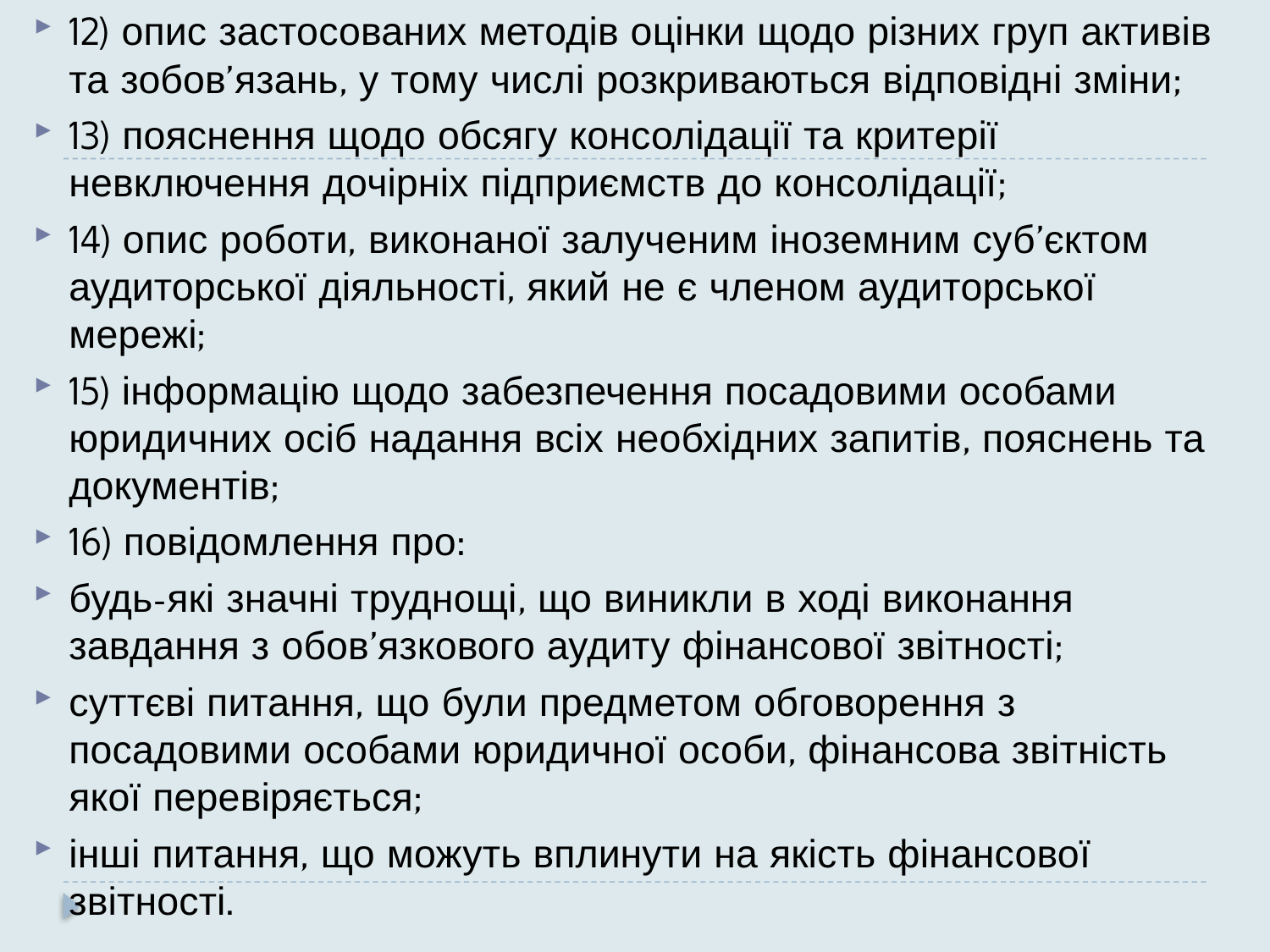

12) опис застосованих методів оцінки щодо різних груп активів та зобов’язань, у тому числі розкриваються відповідні зміни;
13) пояснення щодо обсягу консолідації та критерії невключення дочірніх підприємств до консолідації;
14) опис роботи, виконаної залученим іноземним суб’єктом аудиторської діяльності, який не є членом аудиторської мережі;
15) інформацію щодо забезпечення посадовими особами юридичних осіб надання всіх необхідних запитів, пояснень та документів;
16) повідомлення про:
будь-які значні труднощі, що виникли в ході виконання завдання з обов’язкового аудиту фінансової звітності;
суттєві питання, що були предметом обговорення з посадовими особами юридичної особи, фінансова звітність якої перевіряється;
інші питання, що можуть вплинути на якість фінансової звітності.